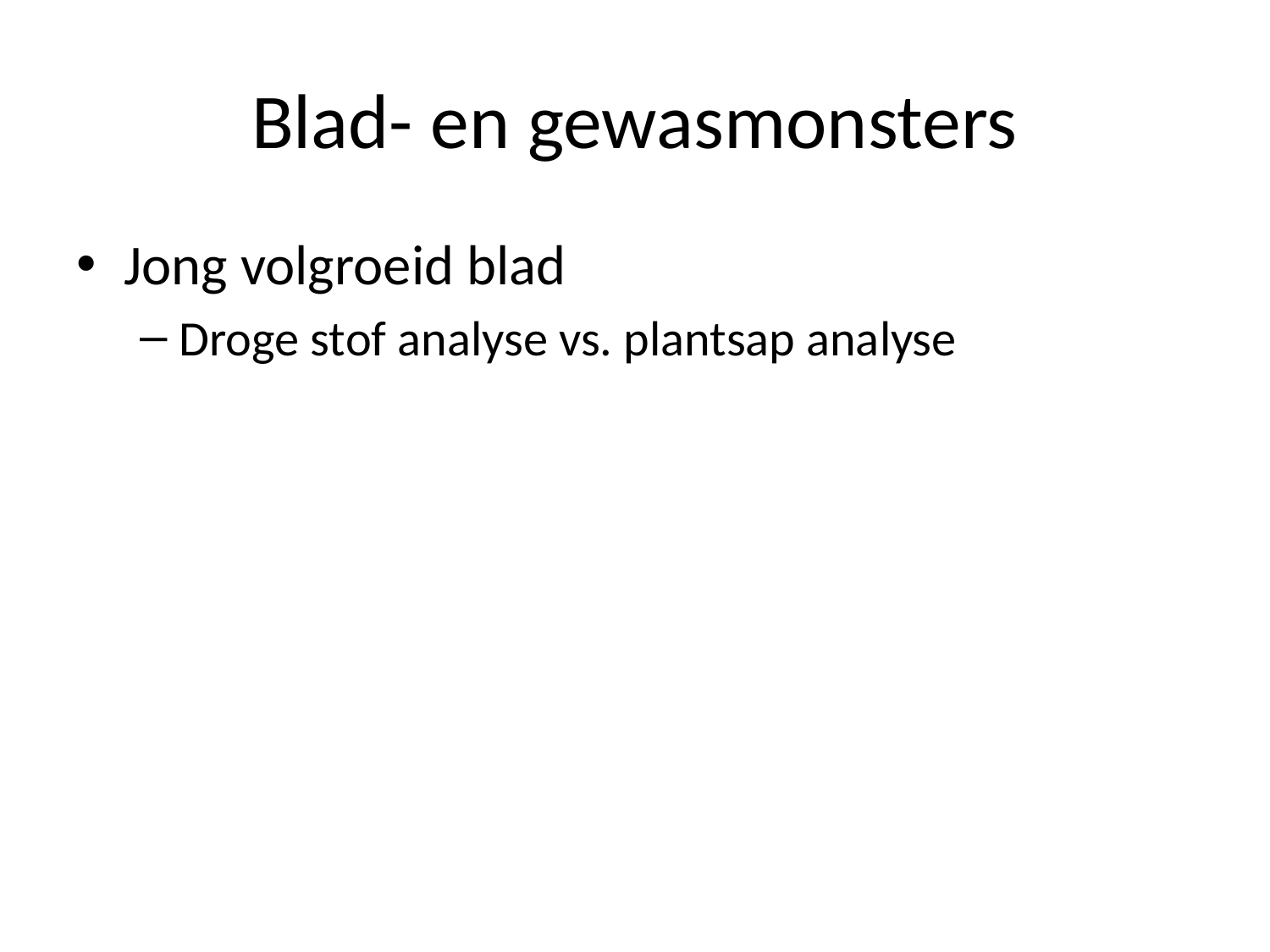

# Blad- en gewasmonsters
Jong volgroeid blad
Droge stof analyse vs. plantsap analyse